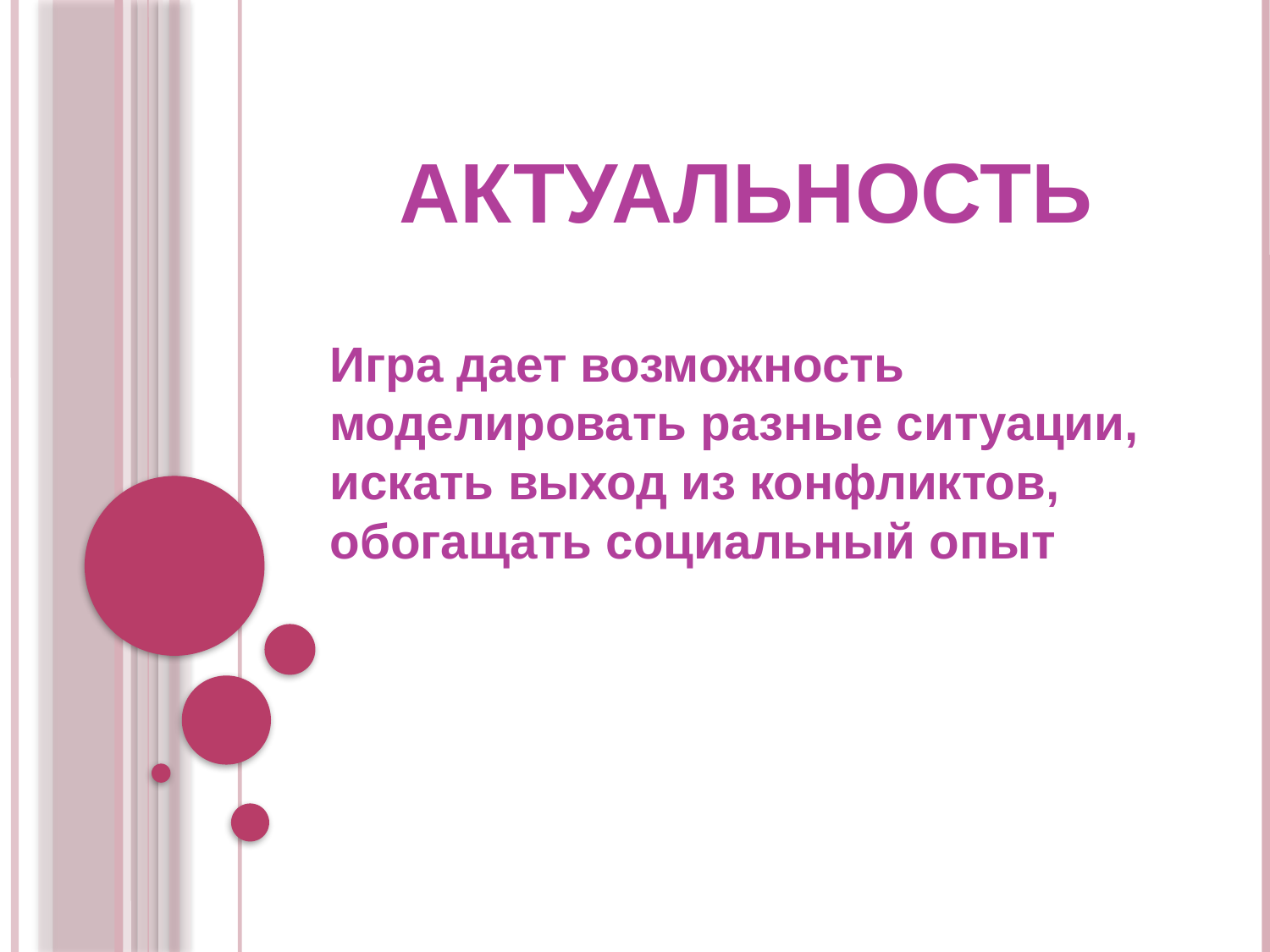

# АКТУАЛЬНОСТЬ
Игра дает возможность моделировать разные ситуации, искать выход из конфликтов, обогащать социальный опыт